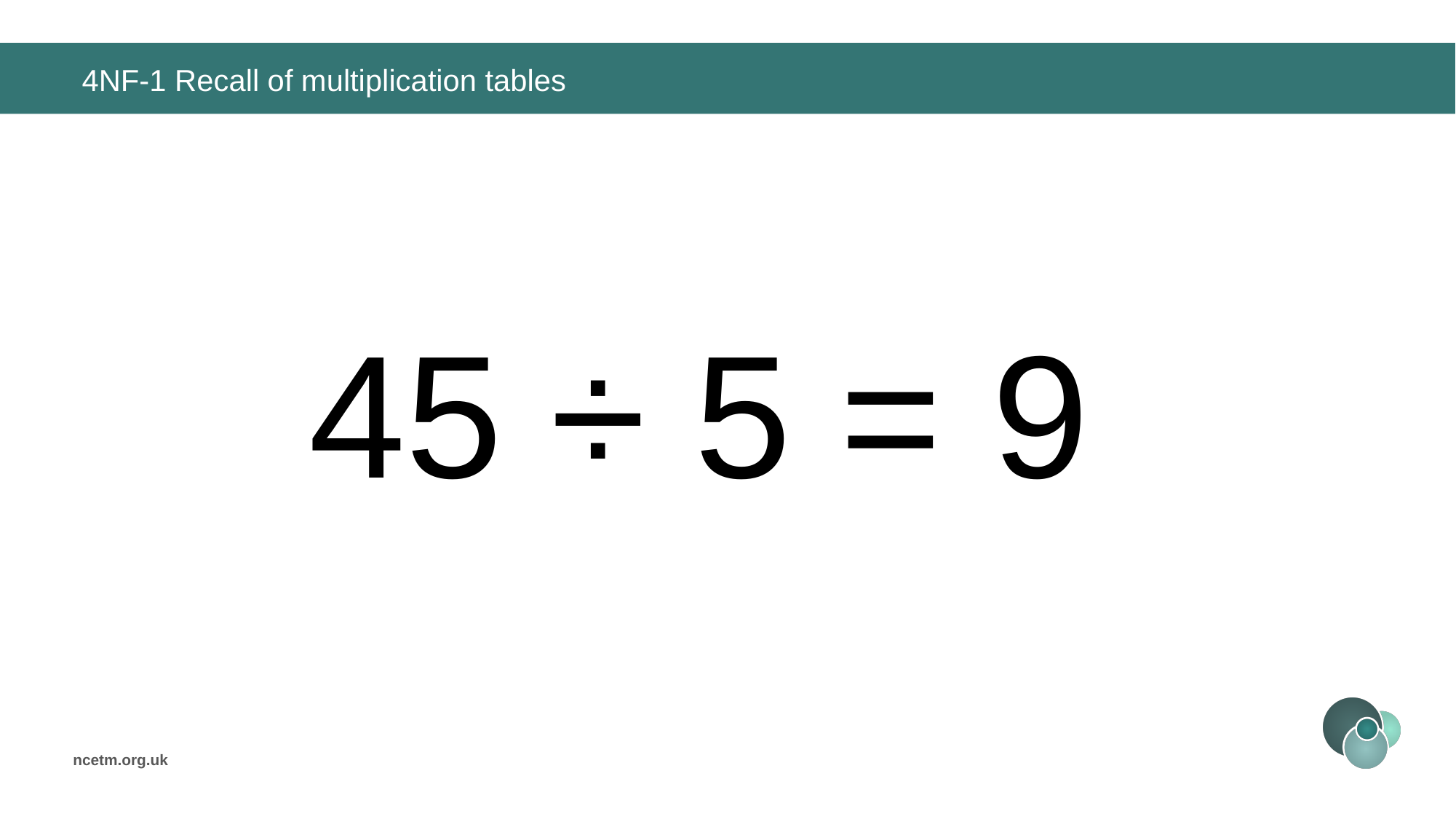

# 4NF-1 Recall of multiplication tables
45 ÷ 5 =
9